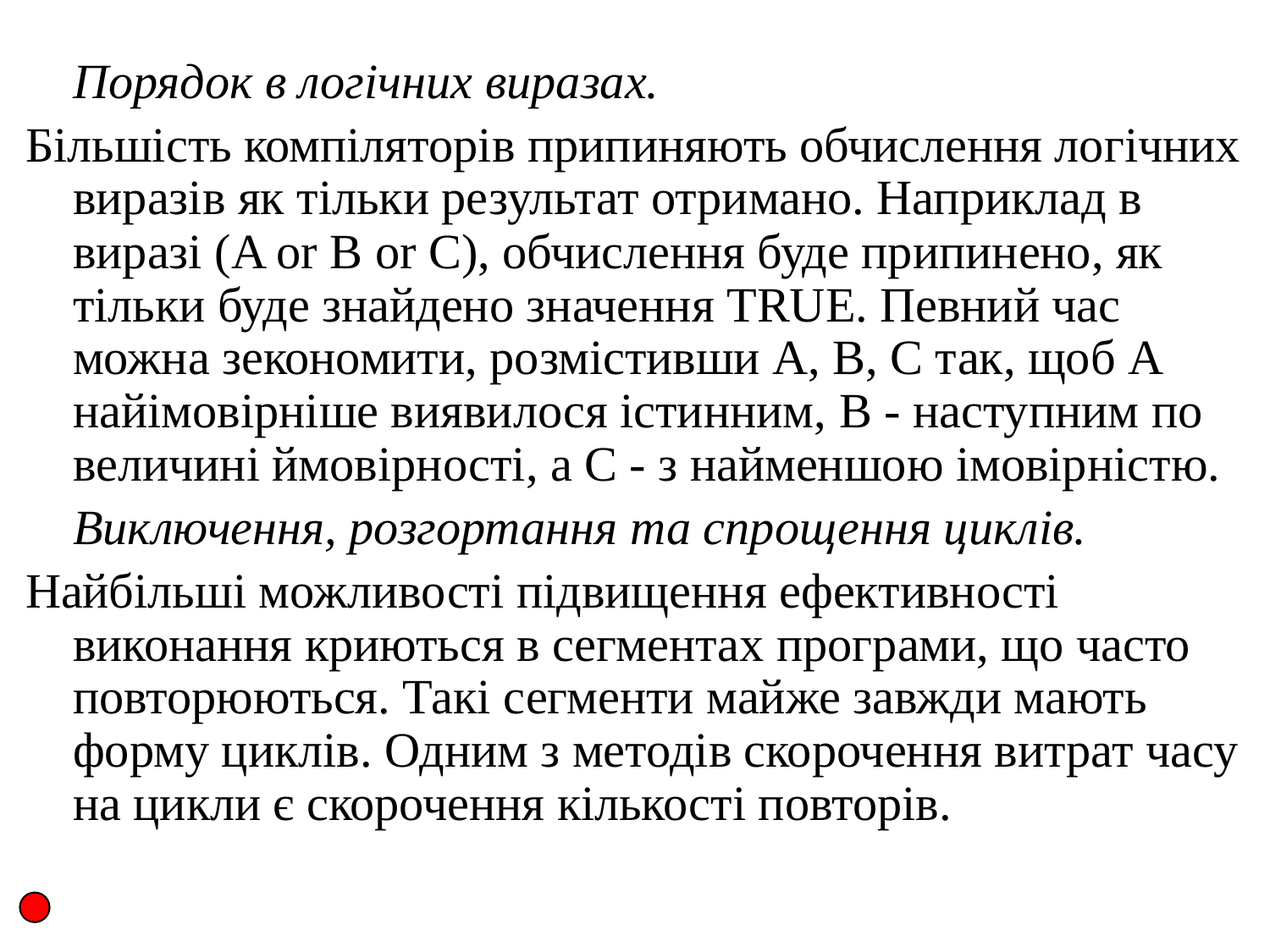

Порядок в логічних виразах.
Більшість компіляторів припиняють обчислення логічних виразів як тільки результат отримано. Наприклад в виразі (A or B or C), обчислення буде припинено, як тільки буде знайдено значення TRUE. Певний час можна зекономити, розмістивши A, B, C так, щоб A найімовірніше виявилося істинним, B - наступним по величині ймовірності, а C - з найменшою імовірністю.
	Виключення, розгортання та спрощення циклів.
Найбільші можливості підвищення ефективності виконання криються в сегментах програми, що часто повторюються. Такі сегменти майже завжди мають форму циклів. Одним з методів скорочення витрат часу на цикли є скорочення кількості повторів.